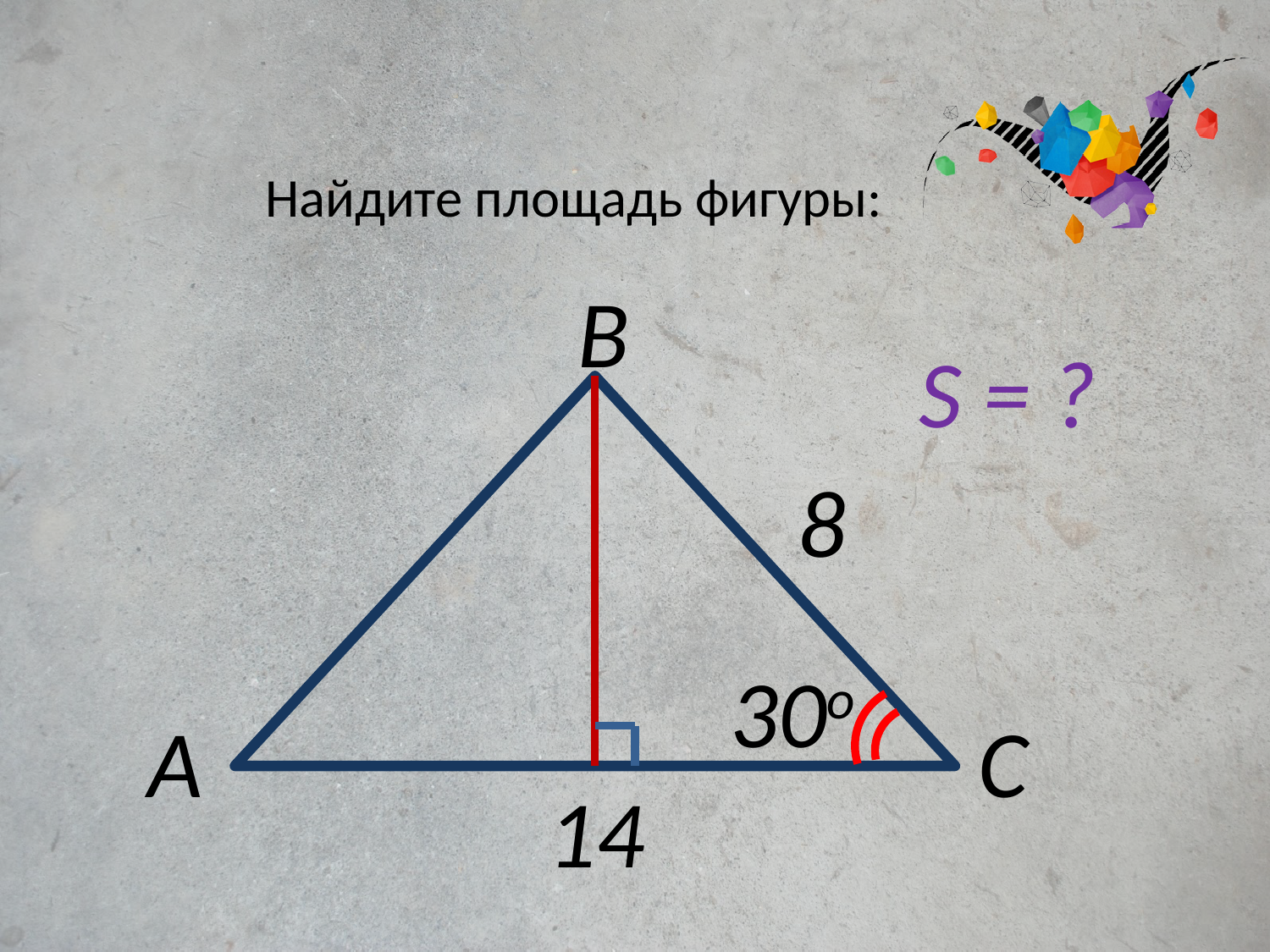

# Найдите площадь фигуры:
B
S = ?

8
30o

A
C

14